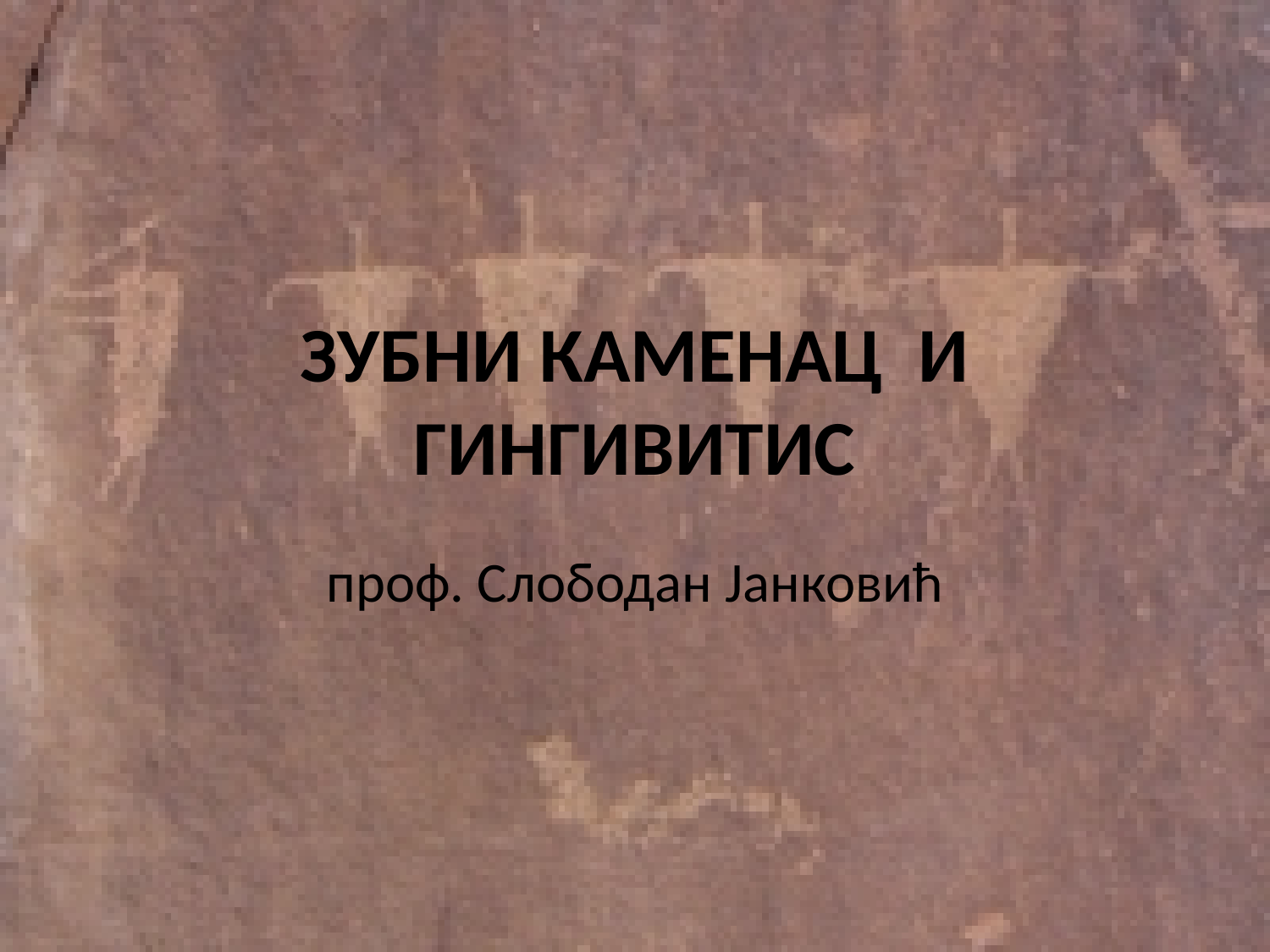

# ЗУБНИ КАМЕНАЦ  И ГИНГИВИТИС
проф. Слободан Јанковић